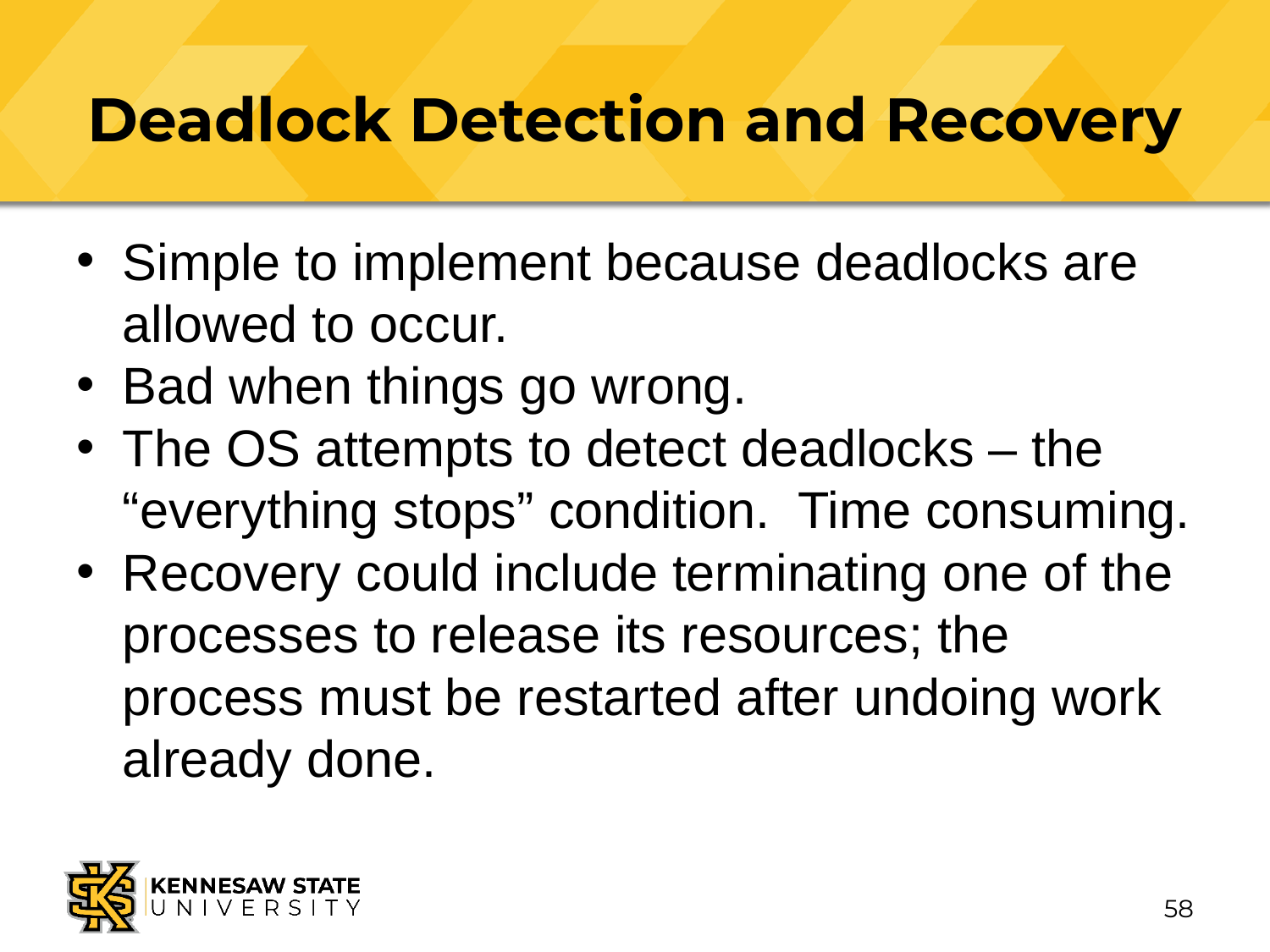

# Deadlock Detection and Recovery
Simple to implement because deadlocks are allowed to occur.
Bad when things go wrong.
The OS attempts to detect deadlocks – the “everything stops” condition.  Time consuming.
Recovery could include terminating one of the processes to release its resources; the process must be restarted after undoing work already done.
58